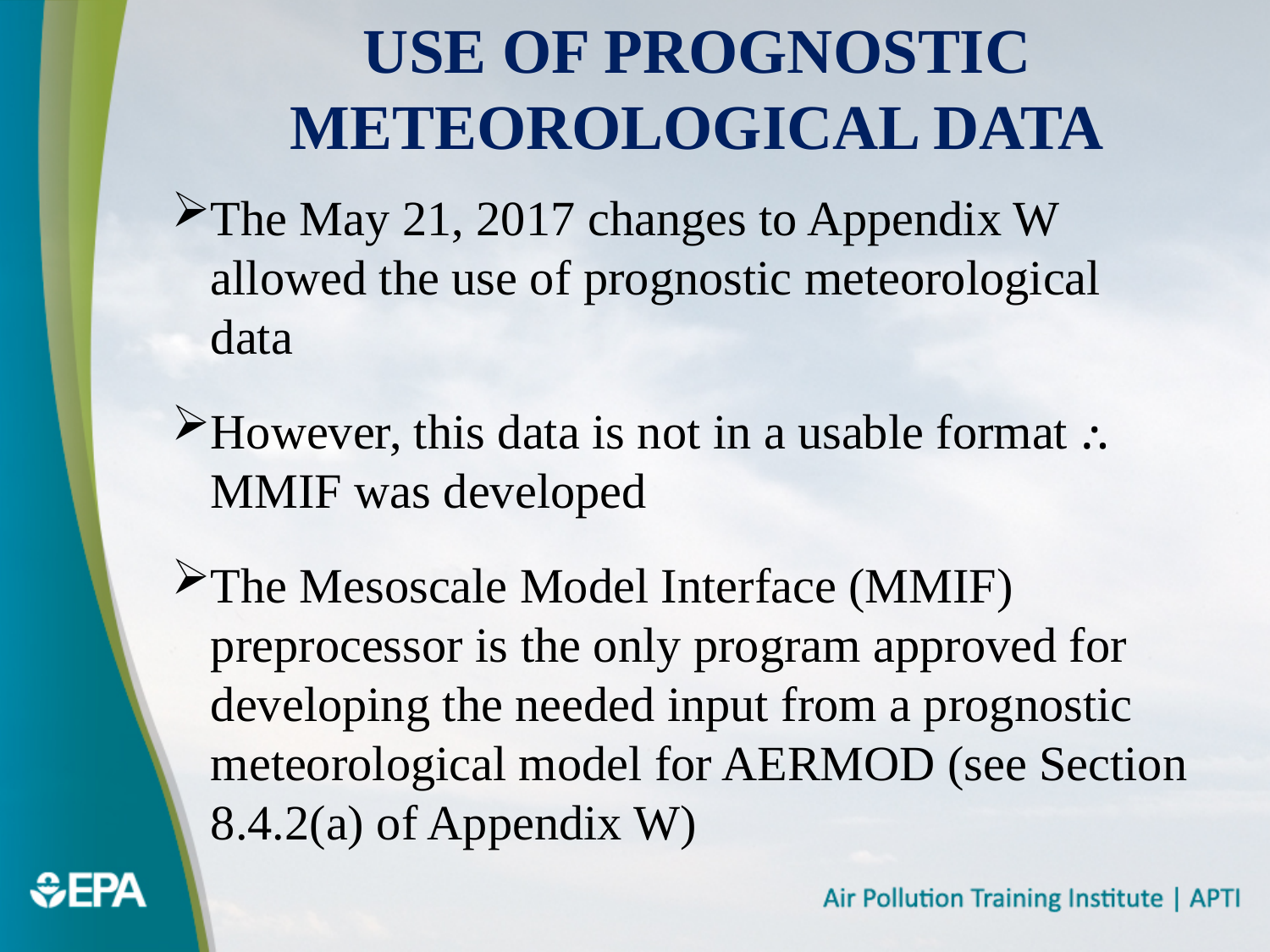

# Use of Prognostic Meteorological Data
The May 21, 2017 changes to Appendix W allowed the use of prognostic meteorological data
However, this data is not in a usable format ⸫ MMIF was developed
The Mesoscale Model Interface (MMIF) preprocessor is the only program approved for developing the needed input from a prognostic meteorological model for AERMOD (see Section 8.4.2(a) of Appendix W)